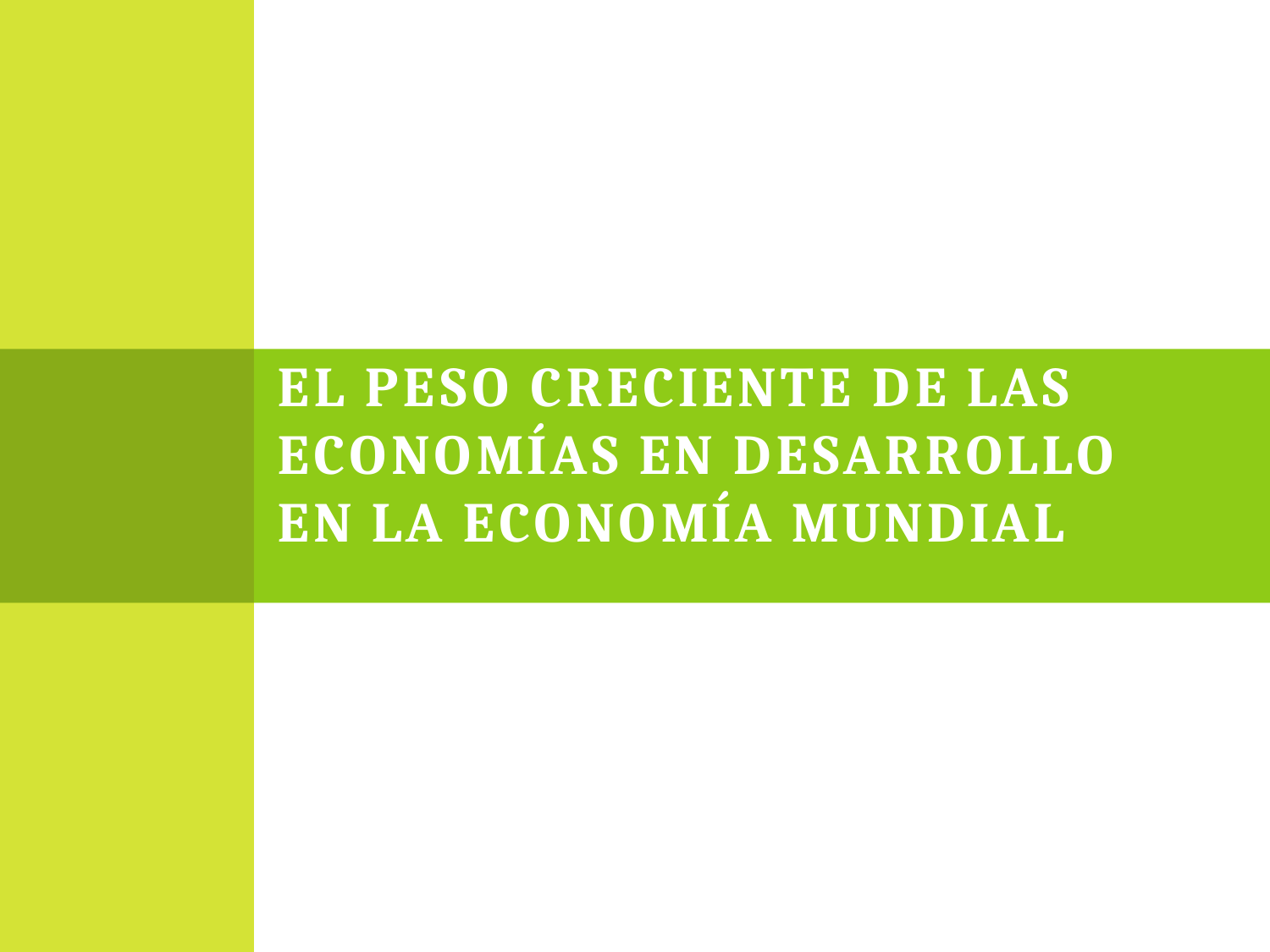

# El peso creciente de las economías en desarrollo en la economía mundial